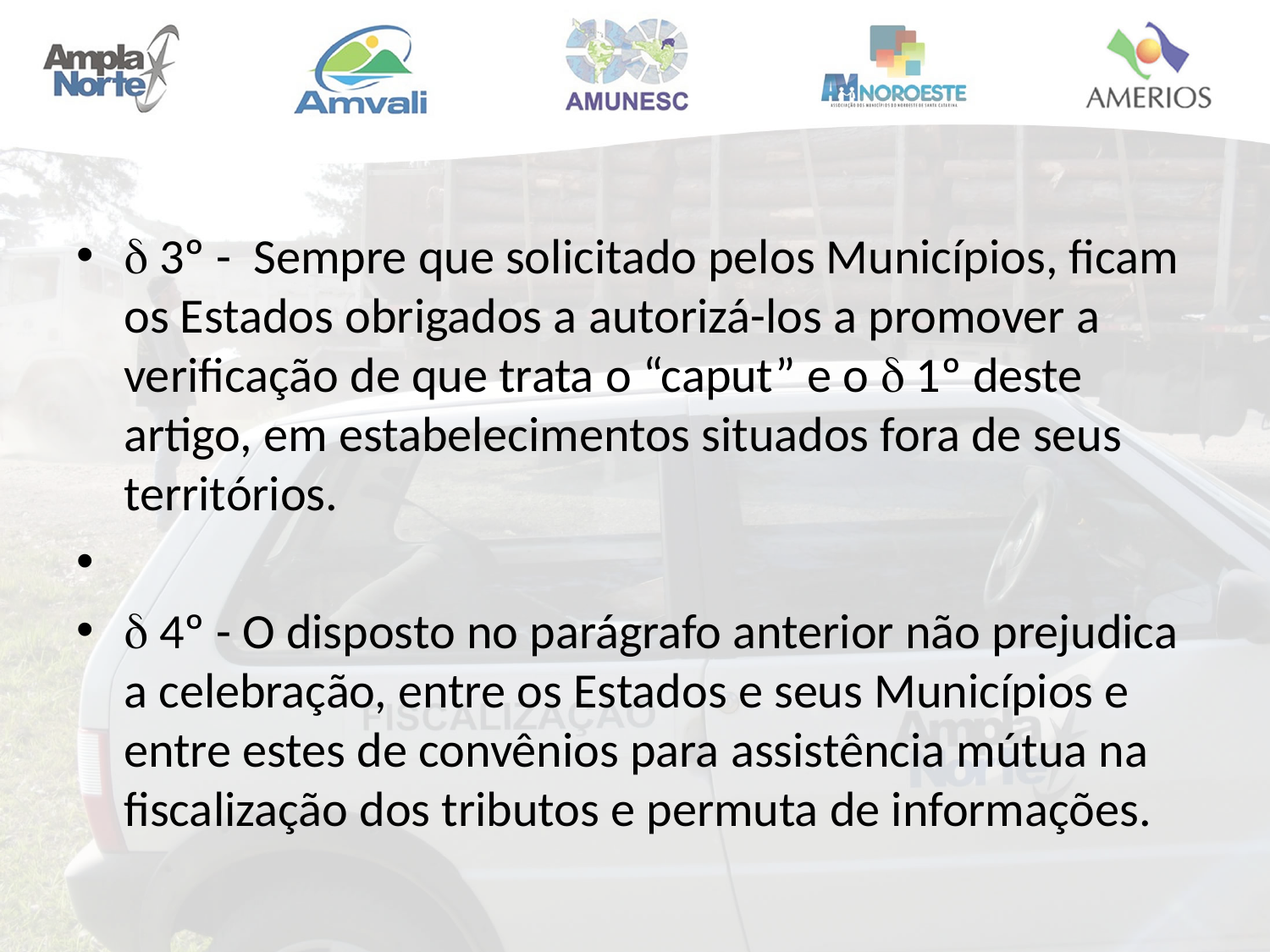

δ 3º -  Sempre que solicitado pelos Municípios, ficam os Estados obrigados a autorizá-los a promover a verificação de que trata o “caput” e o δ 1º deste artigo, em estabelecimentos situados fora de seus territórios.

δ 4º - O disposto no parágrafo anterior não prejudica a celebração, entre os Estados e seus Municípios e entre estes de convênios para assistência mútua na fiscalização dos tributos e permuta de informações.